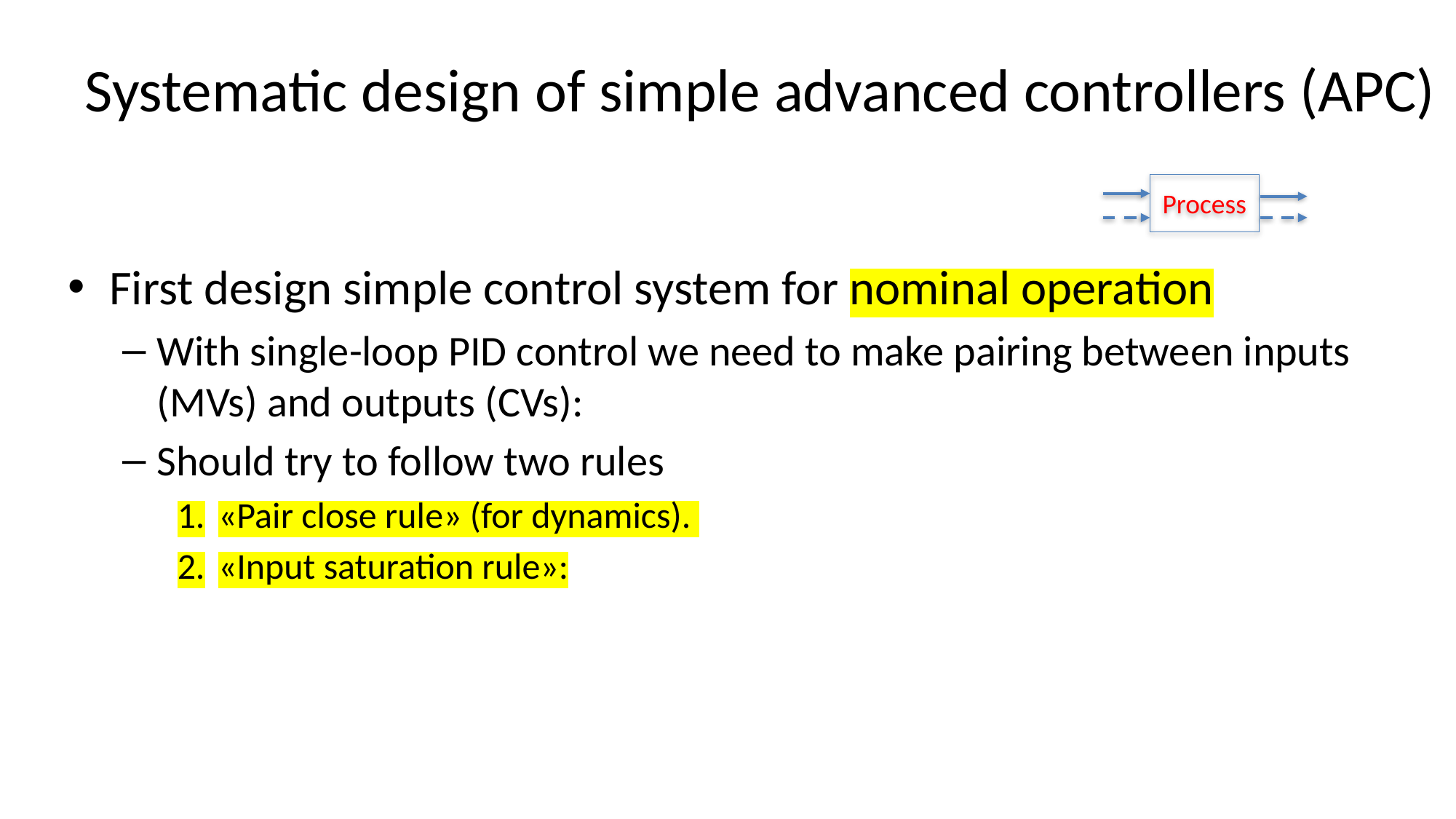

# Systematic design of simple advanced controllers (APC)

Process

First design simple control system for nominal operation
With single-loop PID control we need to make pairing between inputs (MVs) and outputs (CVs):
Should try to follow two rules
«Pair close rule» (for dynamics).
«Input saturation rule»: